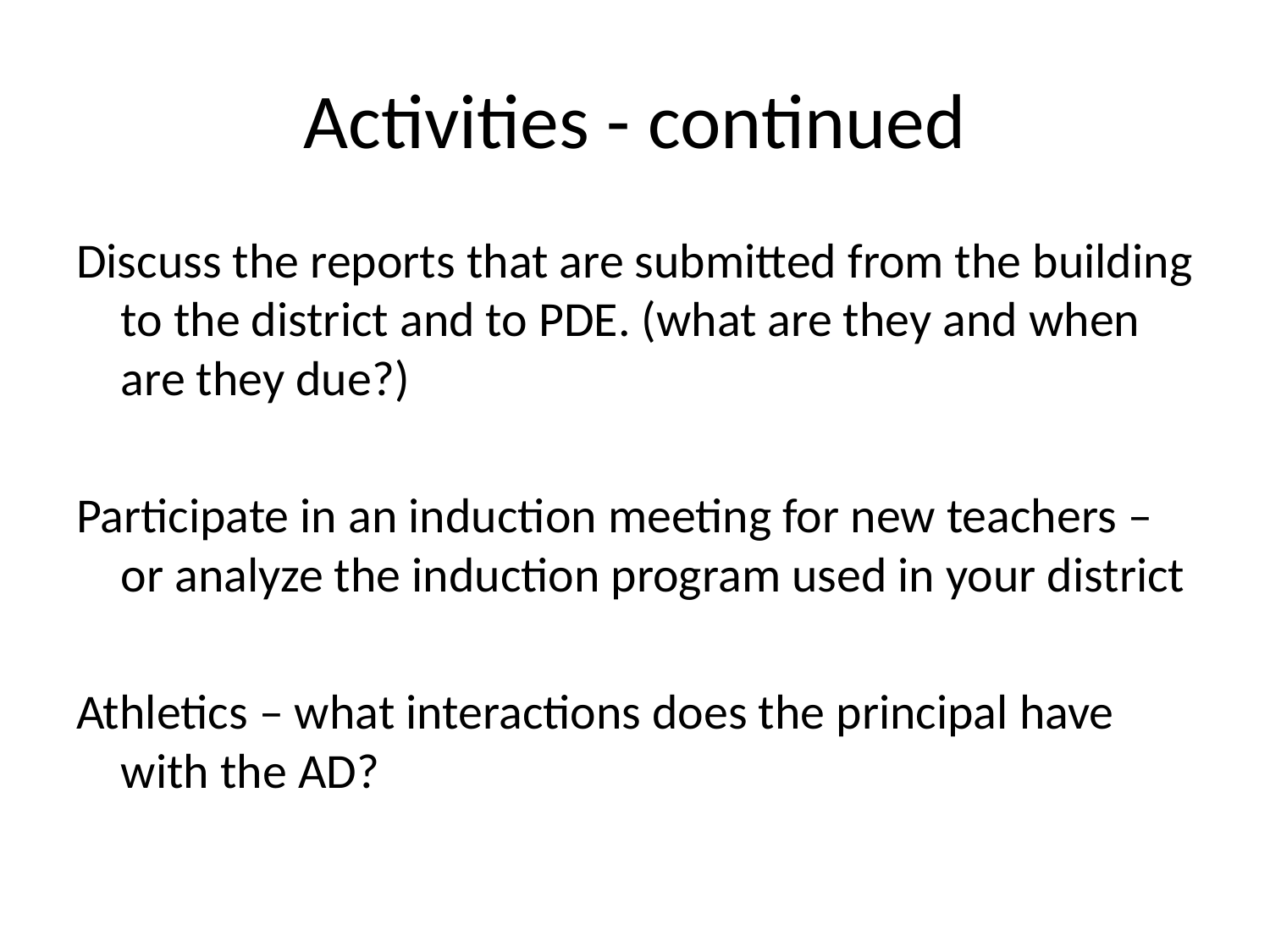

# Activities - continued
Discuss the reports that are submitted from the building to the district and to PDE. (what are they and when are they due?)

Participate in an induction meeting for new teachers – or analyze the induction program used in your district

Athletics – what interactions does the principal have with the AD?